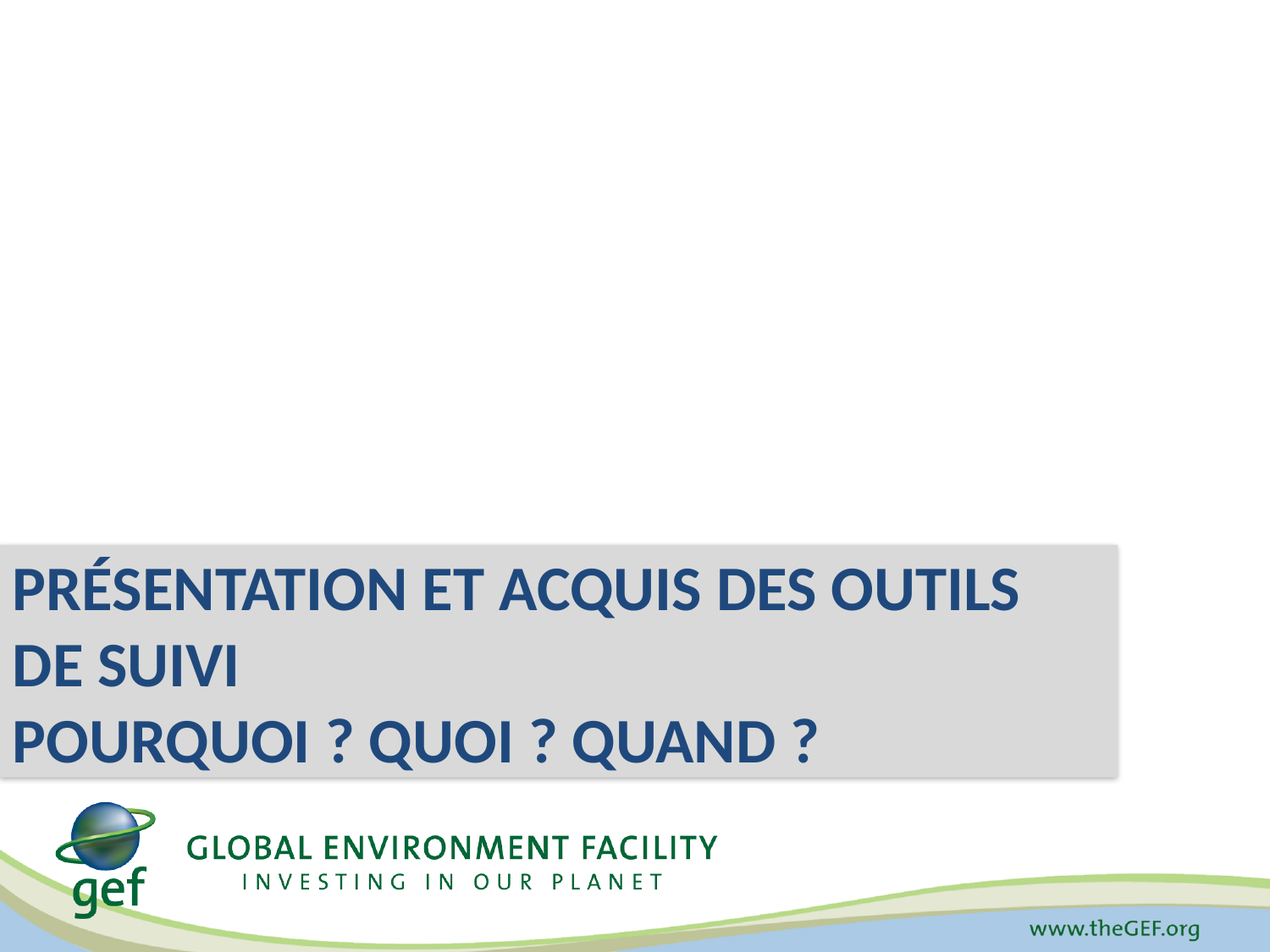

#
Présentation et acquis des outils de suivi
Pourquoi ? Quoi ? Quand ?